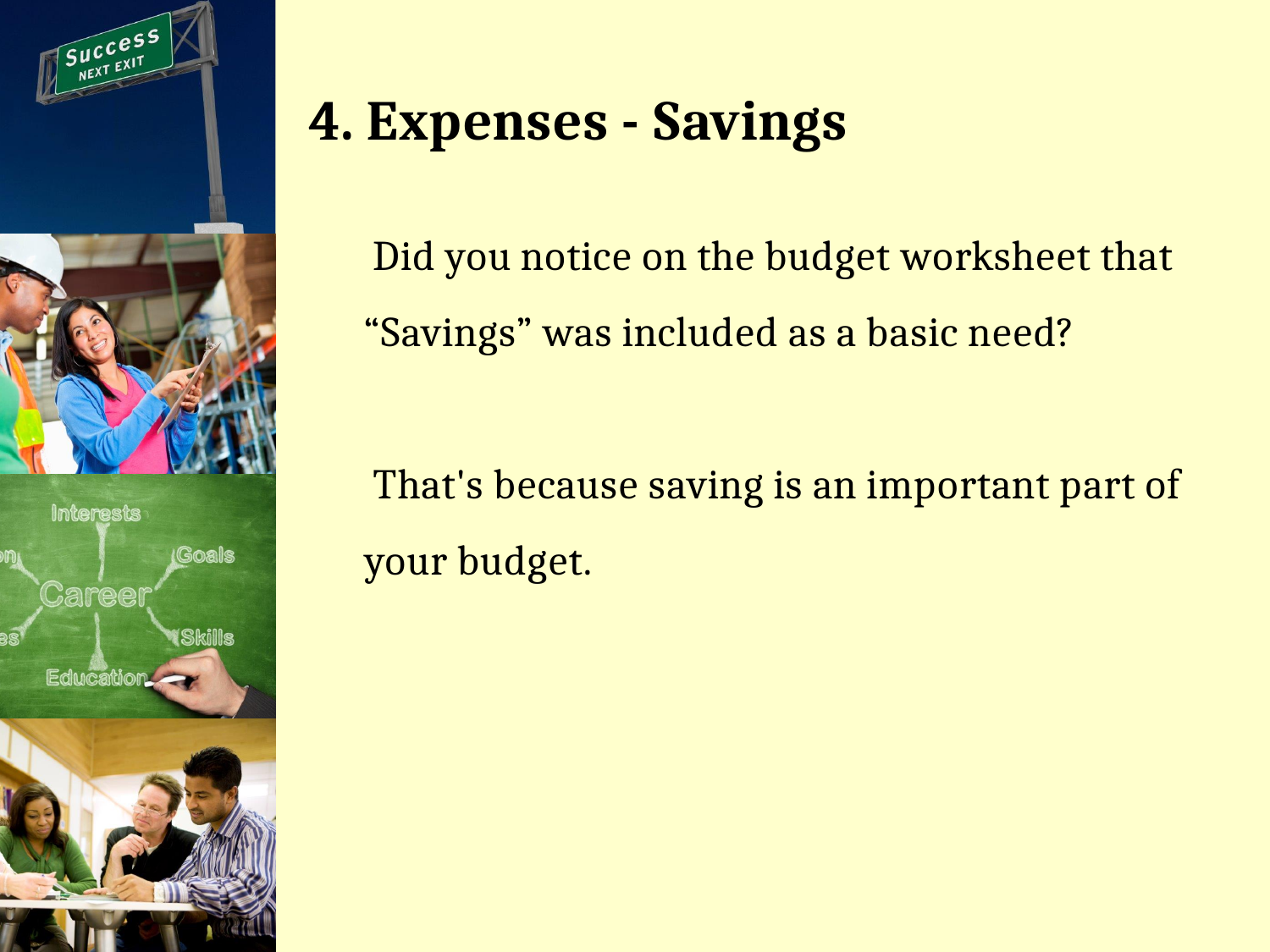

# 4. Expenses - Savings
Did you notice on the budget worksheet that “Savings” was included as a basic need?

That's because saving is an important part of your budget.